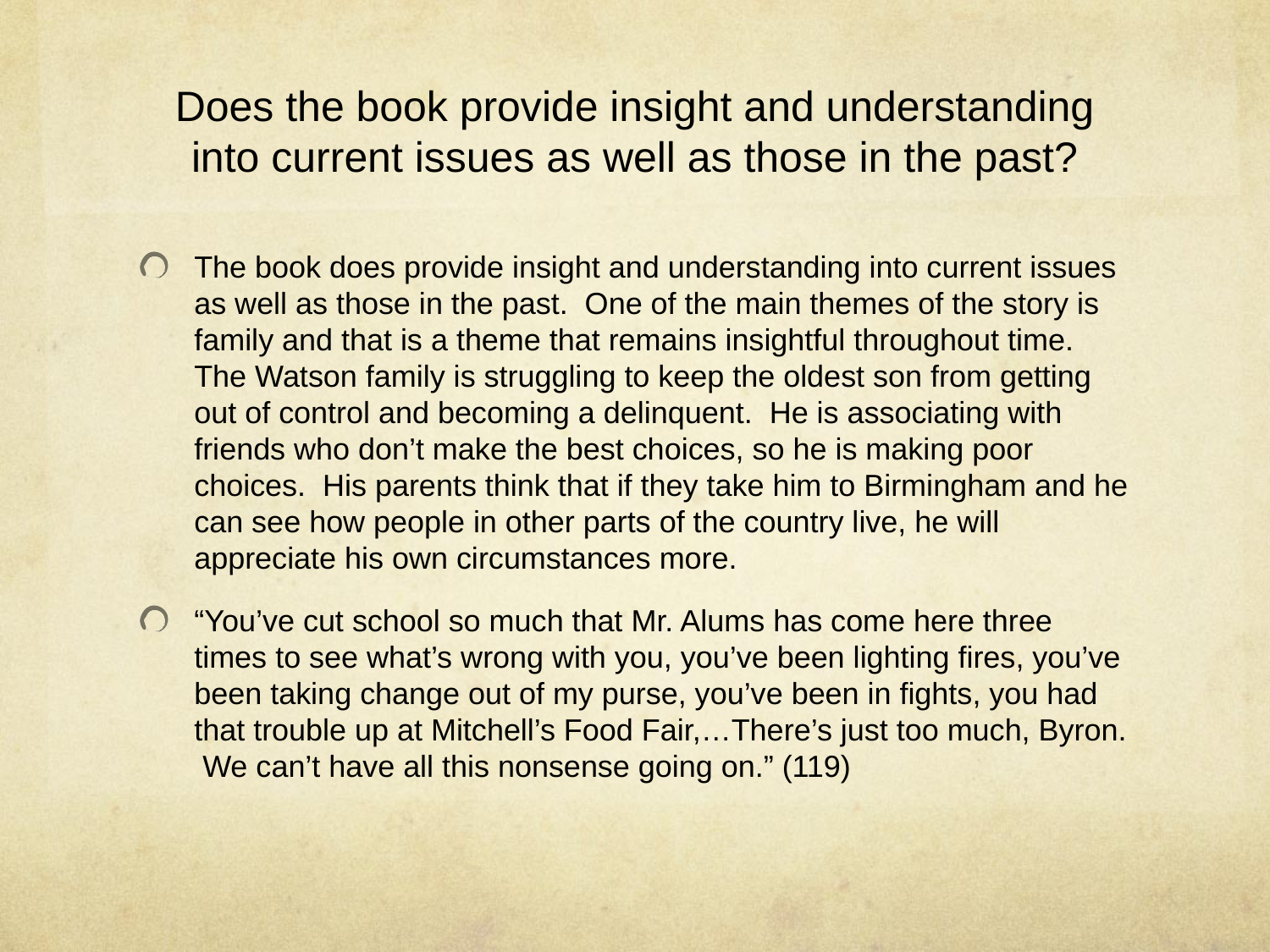

# Does the book provide insight and understanding into current issues as well as those in the past?
The book does provide insight and understanding into current issues as well as those in the past.  One of the main themes of the story is family and that is a theme that remains insightful throughout time.  The Watson family is struggling to keep the oldest son from getting out of control and becoming a delinquent.  He is associating with friends who don’t make the best choices, so he is making poor choices.  His parents think that if they take him to Birmingham and he can see how people in other parts of the country live, he will appreciate his own circumstances more.
“You’ve cut school so much that Mr. Alums has come here three times to see what’s wrong with you, you’ve been lighting fires, you’ve been taking change out of my purse, you’ve been in fights, you had that trouble up at Mitchell’s Food Fair,…There’s just too much, Byron.  We can’t have all this nonsense going on.” (119)